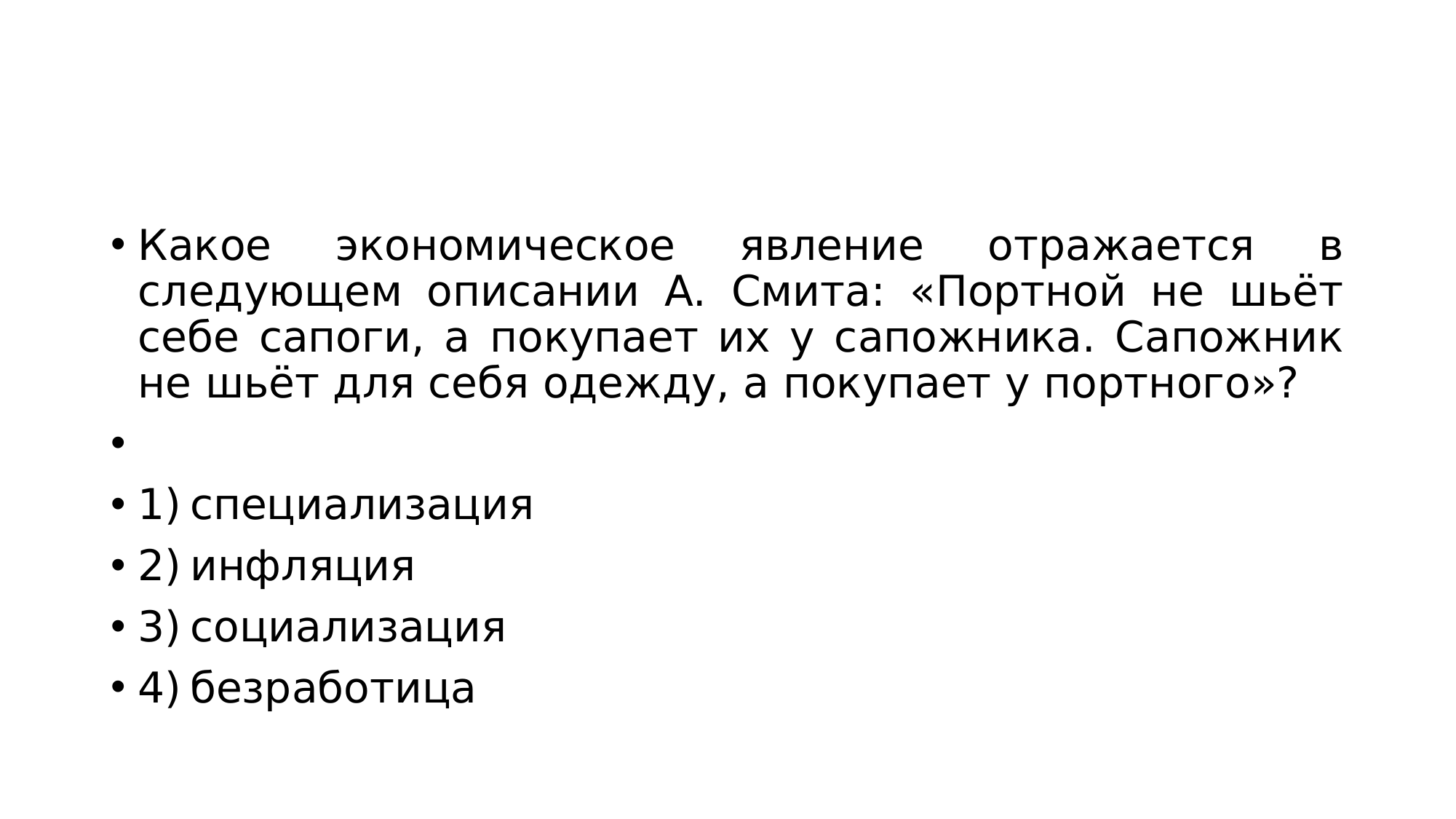

#
Какое экономическое явление отражается в следующем описании А. Смита: «Портной не шьёт себе сапоги, а покупает их у сапожника. Сапожник не шьёт для себя одежду, а покупает у портного»?

1) специализация
2) инфляция
3) социализация
4) безработица